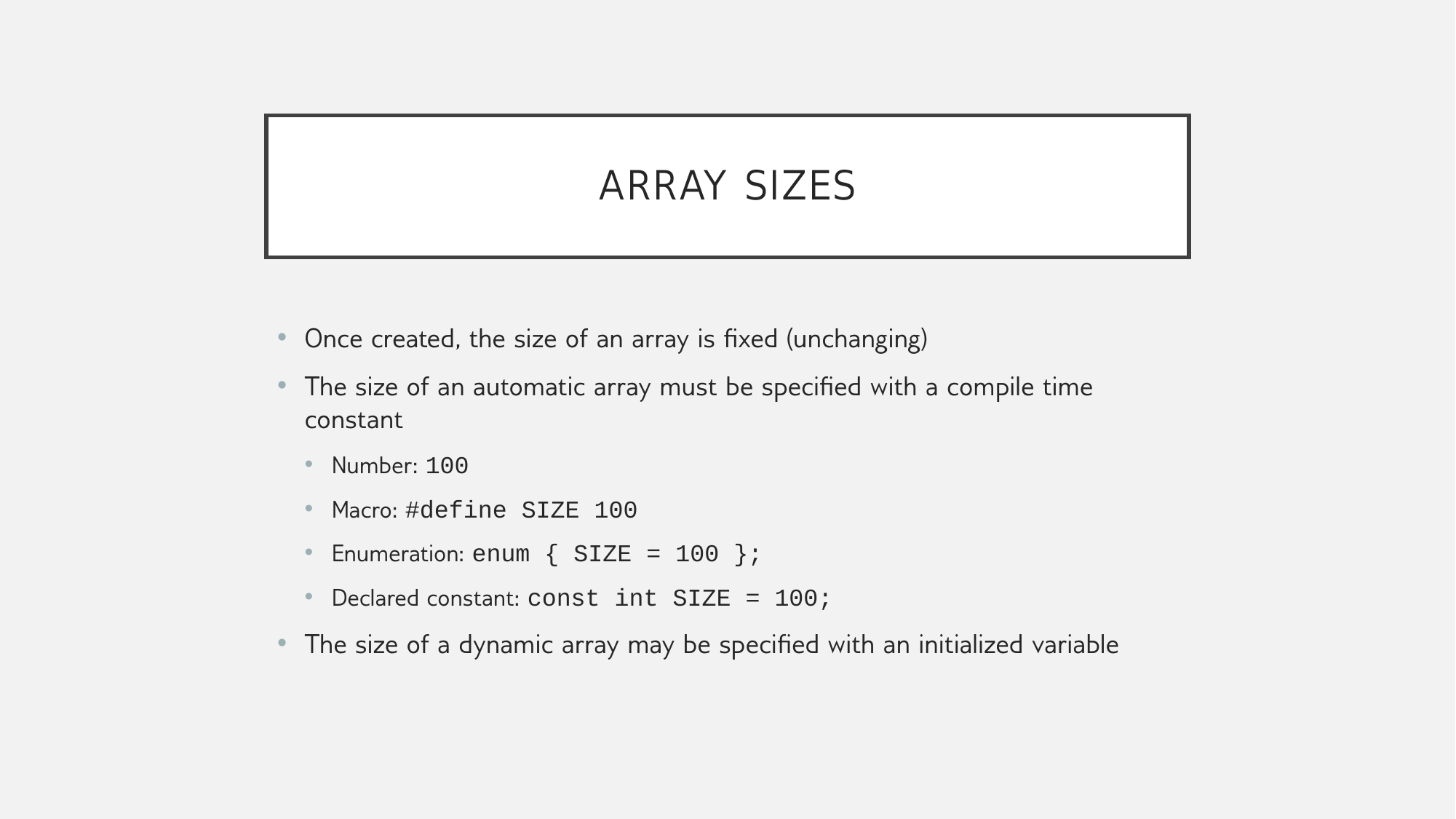

# Array Sizes
Once created, the size of an array is fixed (unchanging)
The size of an automatic array must be specified with a compile time constant
Number: 100
Macro: #define SIZE 100
Enumeration: enum { SIZE = 100 };
Declared constant: const int SIZE = 100;
The size of a dynamic array may be specified with an initialized variable